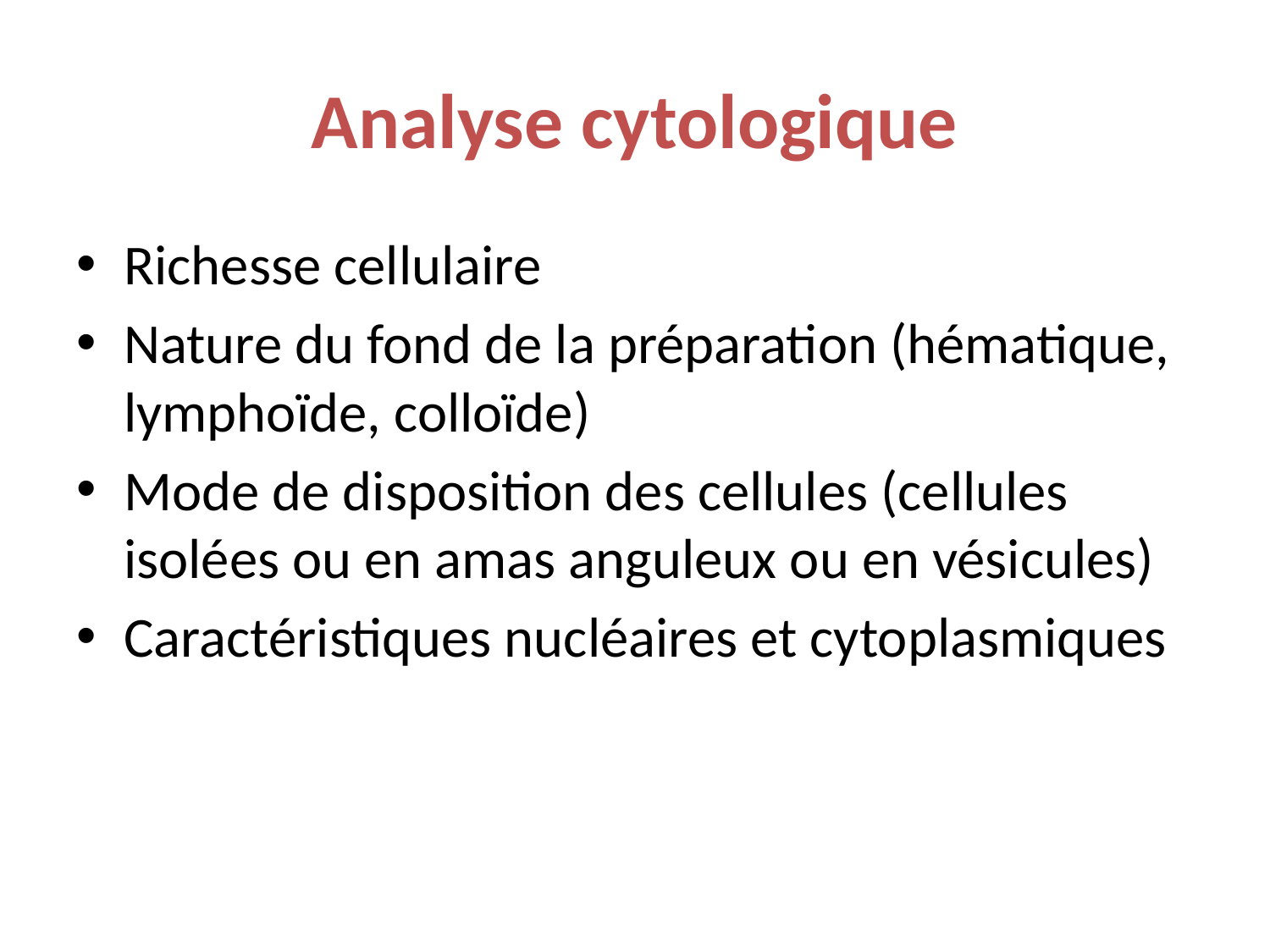

# Analyse cytologique
Richesse cellulaire
Nature du fond de la préparation (hématique, lymphoïde, colloïde)
Mode de disposition des cellules (cellules isolées ou en amas anguleux ou en vésicules)
Caractéristiques nucléaires et cytoplasmiques